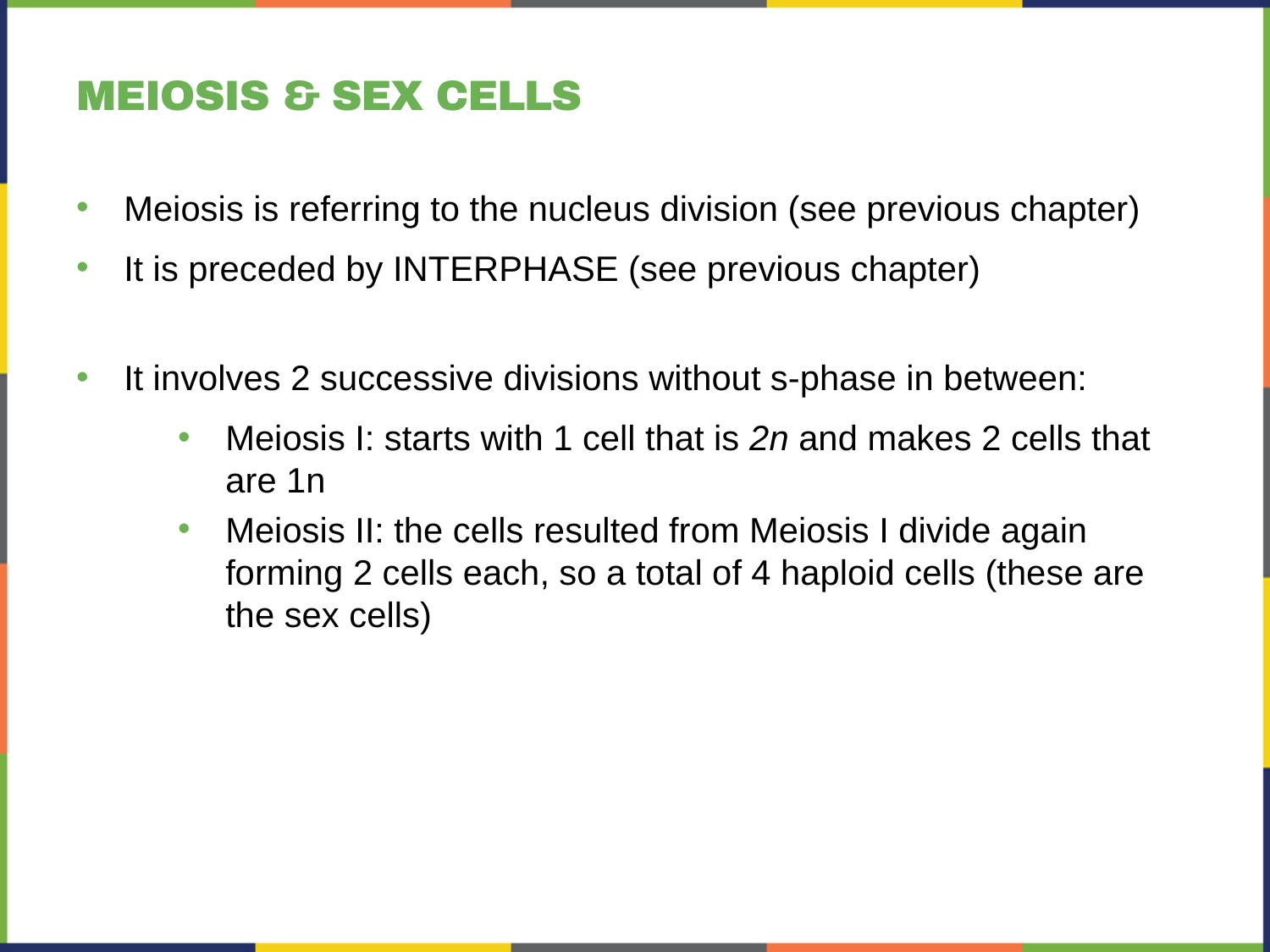

# Meiosis & sex cells
Meiosis is referring to the nucleus division (see previous chapter)
It is preceded by INTERPHASE (see previous chapter)

It involves 2 successive divisions without s-phase in between:
Meiosis I: starts with 1 cell that is 2n and makes 2 cells that are 1n
Meiosis II: the cells resulted from Meiosis I divide again forming 2 cells each, so a total of 4 haploid cells (these are the sex cells)